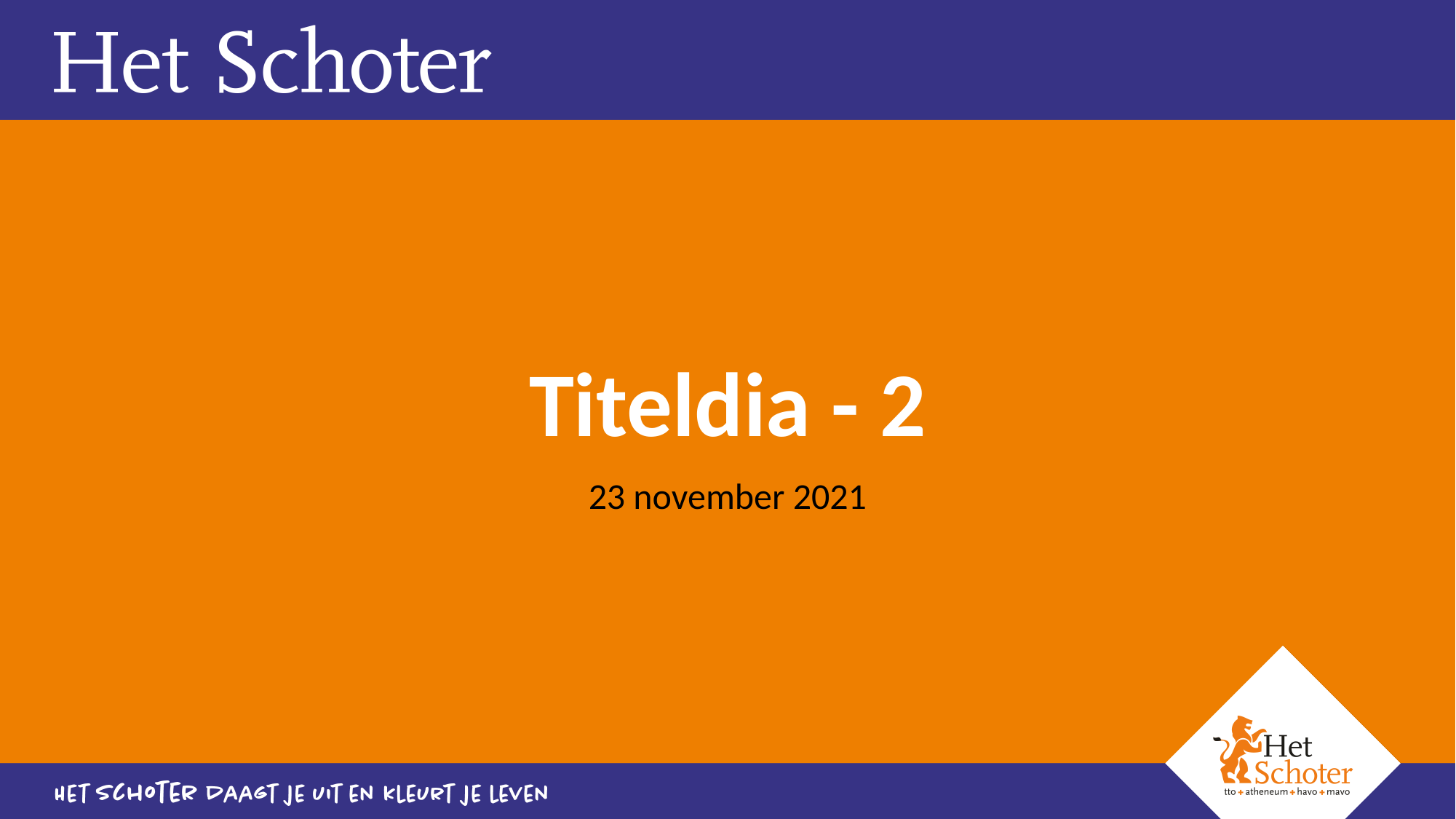

# Titeldia - 2
23 november 2021